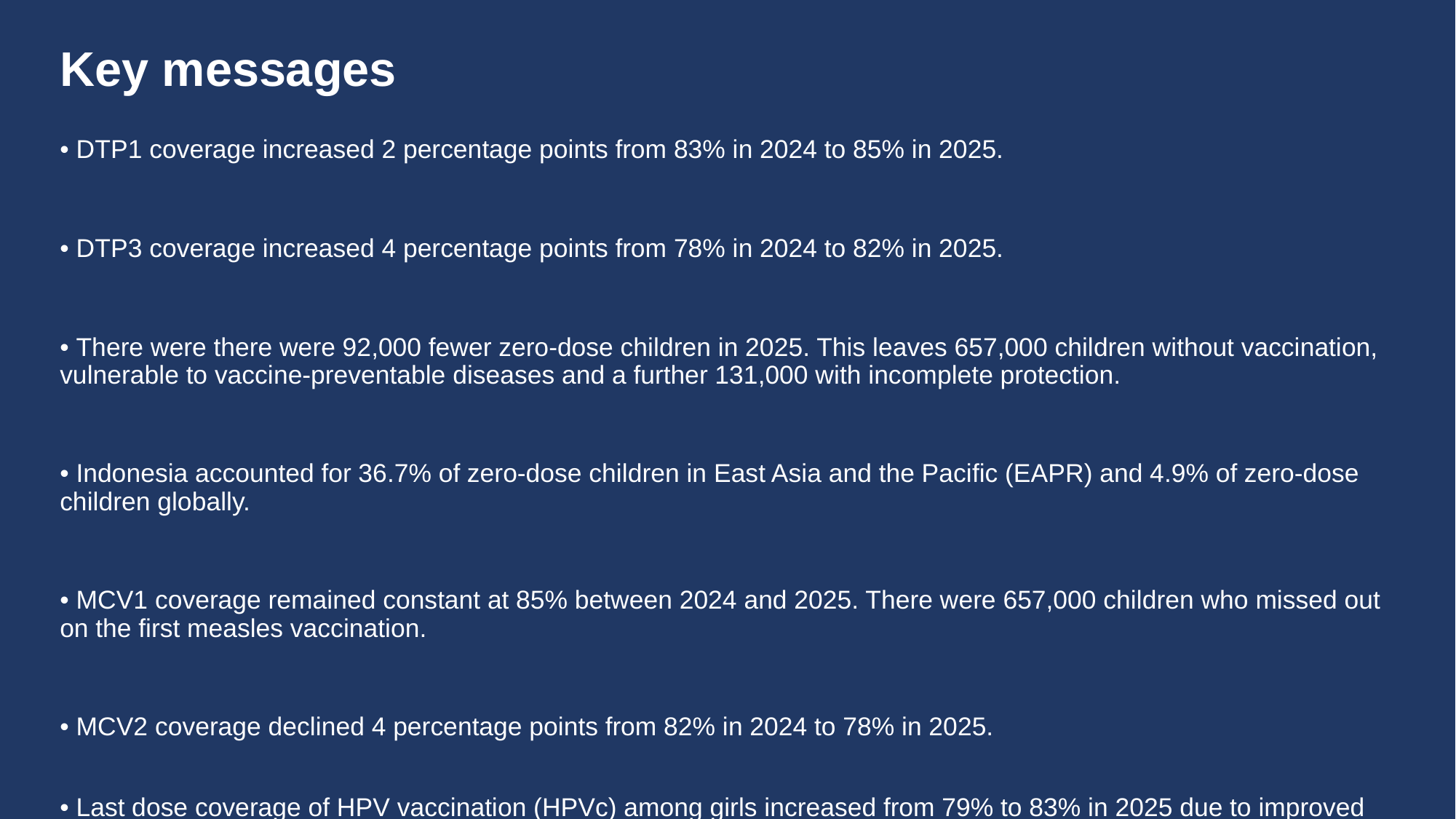

# Key messages
• DTP1 coverage increased 2 percentage points from 83% in 2024 to 85% in 2025.

• DTP3 coverage increased 4 percentage points from 78% in 2024 to 82% in 2025.

• There were there were 92,000 fewer zero-dose children in 2025. This leaves 657,000 children without vaccination, vulnerable to vaccine-preventable diseases and a further 131,000 with incomplete protection.

• Indonesia accounted for 36.7% of zero-dose children in East Asia and the Pacific (EAPR) and 4.9% of zero-dose children globally.

• MCV1 coverage remained constant at 85% between 2024 and 2025. There were 657,000 children who missed out on the first measles vaccination.

• MCV2 coverage declined 4 percentage points from 82% in 2024 to 78% in 2025.

• Last dose coverage of HPV vaccination (HPVc) among girls increased from 79% to 83% in 2025 due to improved programme performance.